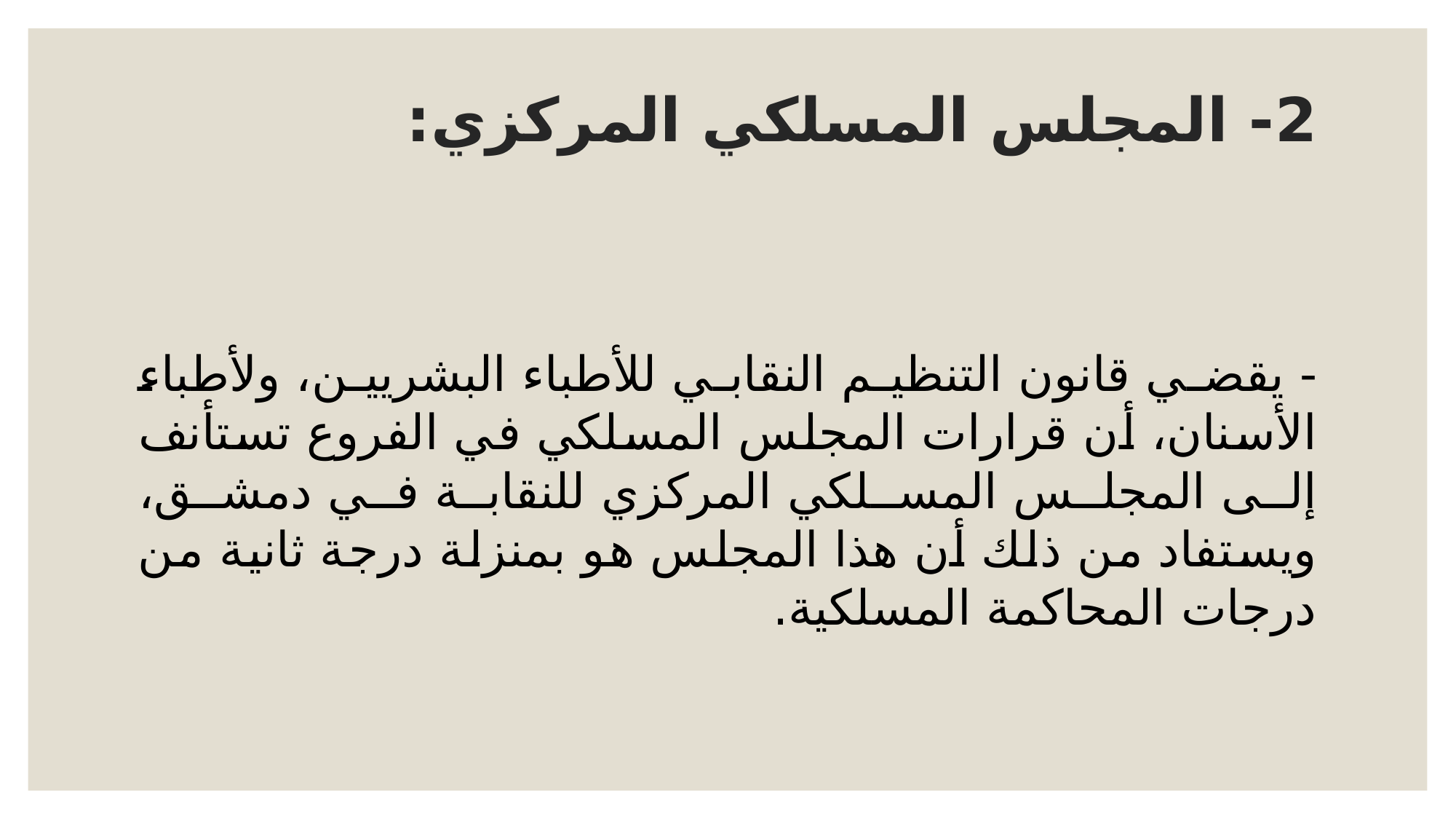

# 2- المجلس المسلكي المركزي:

- يقضي قانون التنظيم النقابي للأطباء البشريين، ولأطباء الأسنان، أن قرارات المجلس المسلكي في الفروع تستأنف إلى المجلس المسلكي المركزي للنقابة في دمشق، ويستفاد من ذلك أن هذا المجلس هو بمنزلة درجة ثانية من درجات المحاكمة المسلكية.